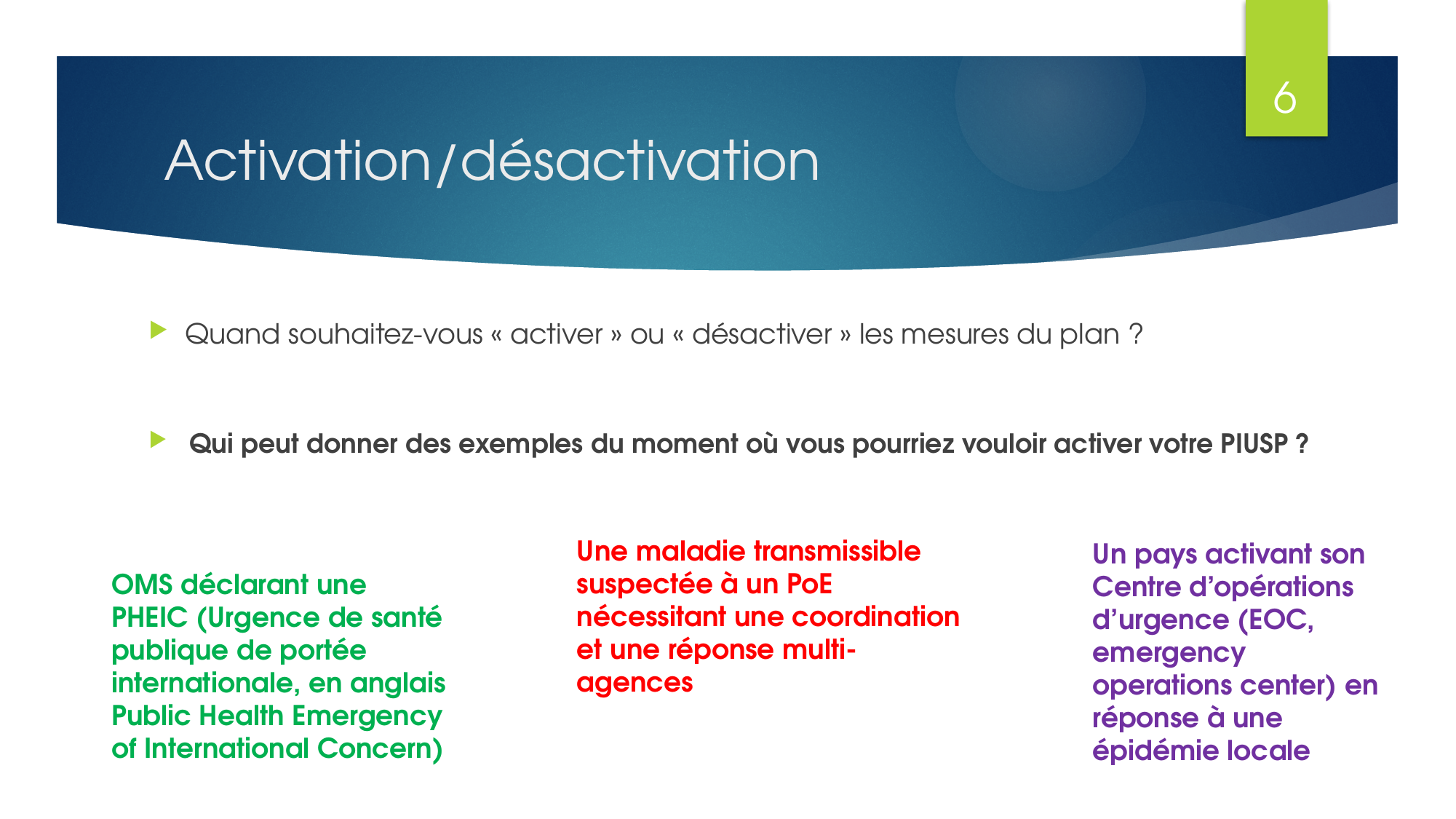

6
# Activation/désactivation
Quand souhaitez-vous « activer » ou « désactiver » les mesures du plan ?

Qui peut donner des exemples du moment où vous pourriez vouloir activer votre PIUSP ?

Une maladie transmissible suspectée à un PoE nécessitant une coordination et une réponse multi-agences

Un pays activant son Centre d’opérations d’urgence (EOC, emergency operations center) en réponse à une épidémie locale

OMS déclarant une PHEIC (Urgence de santé publique de portée internationale, en anglais Public Health Emergency of International Concern)